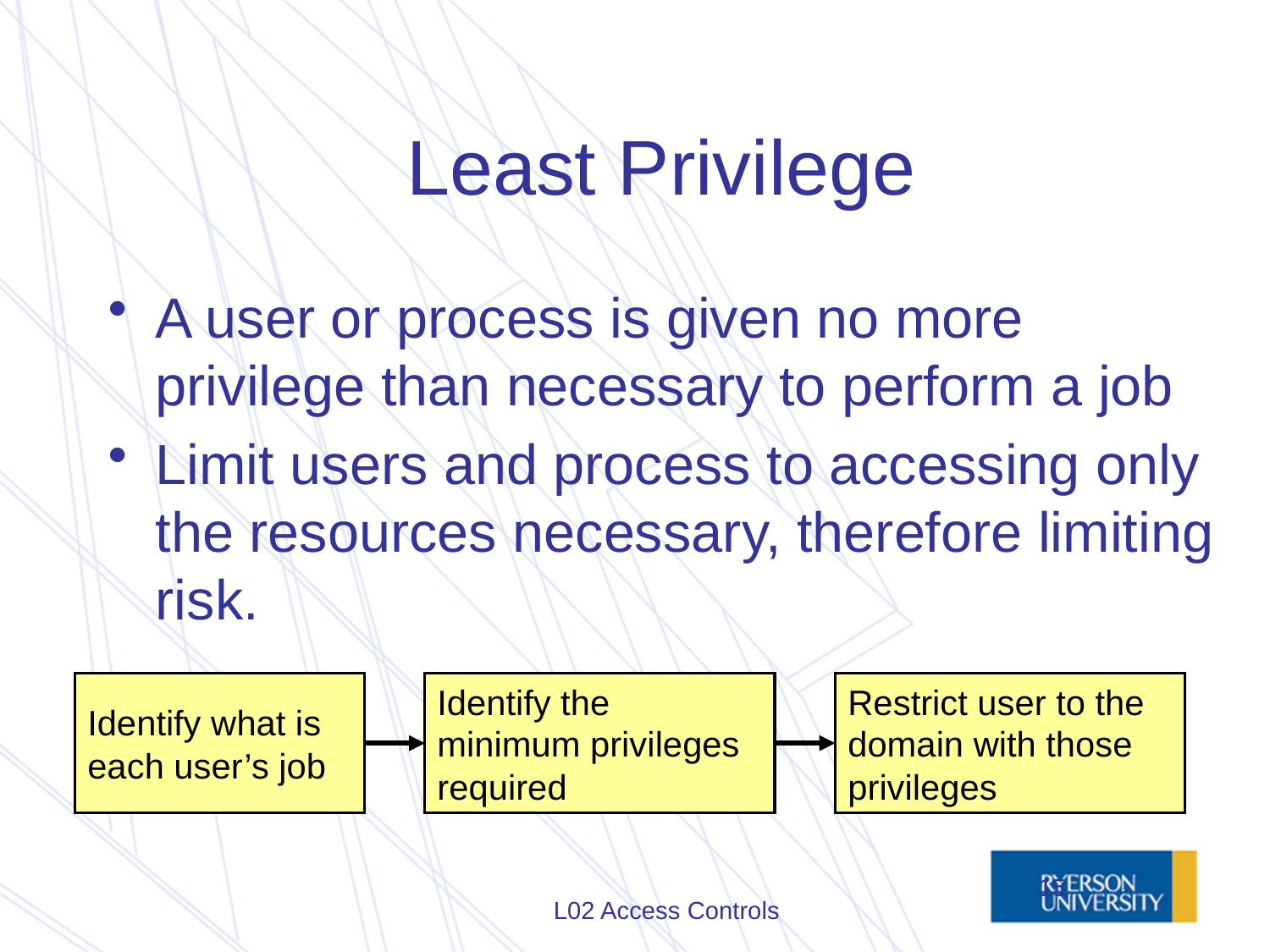

# Least Privilege
A user or process is given no more privilege than necessary to perform a job
Limit users and process to accessing only the resources necessary, therefore limiting risk.
Identify what is each user’s job
Identify the minimum privileges required
Restrict user to the domain with those privileges
15
L02 Access Controls